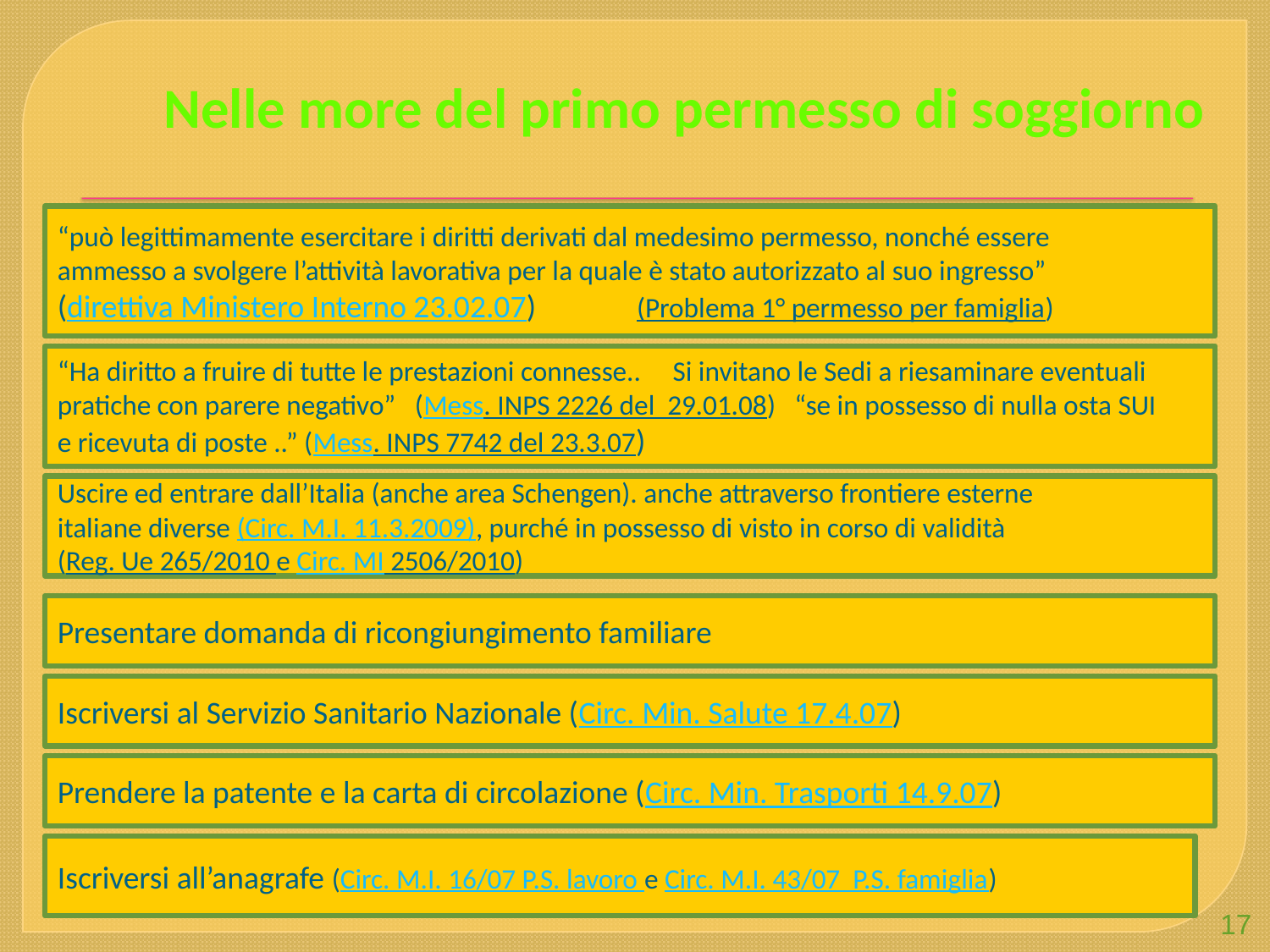

Nelle more del primo permesso di soggiorno
“può legittimamente esercitare i diritti derivati dal medesimo permesso, nonché essere
ammesso a svolgere l’attività lavorativa per la quale è stato autorizzato al suo ingresso”
(direttiva Ministero Interno 23.02.07)              (Problema 1° permesso per famiglia)
“Ha diritto a fruire di tutte le prestazioni connesse..     Si invitano le Sedi a riesaminare eventuali
pratiche con parere negativo”   (Mess. INPS 2226 del  29.01.08)   “se in possesso di nulla osta SUI
e ricevuta di poste ..” (Mess. INPS 7742 del 23.3.07)
Uscire ed entrare dall’Italia (anche area Schengen). anche attraverso frontiere esterne
italiane diverse (Circ. M.I. 11.3.2009), purché in possesso di visto in corso di validità
(Reg. Ue 265/2010 e Circ. MI 2506/2010)
Presentare domanda di ricongiungimento familiare
Iscriversi al Servizio Sanitario Nazionale (Circ. Min. Salute 17.4.07)
Prendere la patente e la carta di circolazione (Circ. Min. Trasporti 14.9.07)
Iscriversi all’anagrafe (Circ. M.I. 16/07 P.S. lavoro e Circ. M.I. 43/07  P.S. famiglia)
17